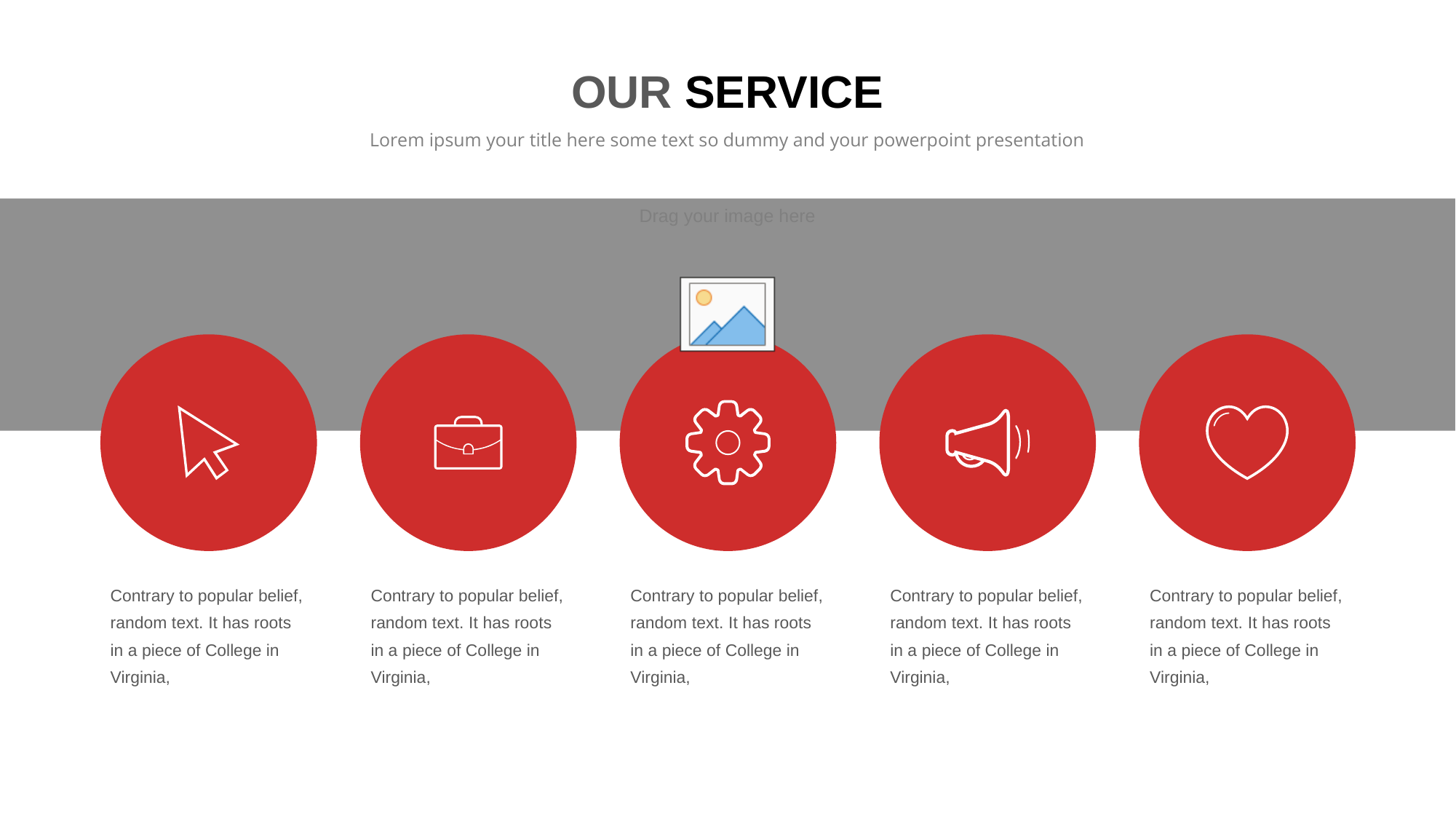

# OUR SERVICE
Lorem ipsum your title here some text so dummy and your powerpoint presentation

Contrary to popular belief, random text. It has roots in a piece of College in Virginia,
Contrary to popular belief, random text. It has roots in a piece of College in Virginia,
Contrary to popular belief, random text. It has roots in a piece of College in Virginia,
Contrary to popular belief, random text. It has roots in a piece of College in Virginia,
Contrary to popular belief, random text. It has roots in a piece of College in Virginia,